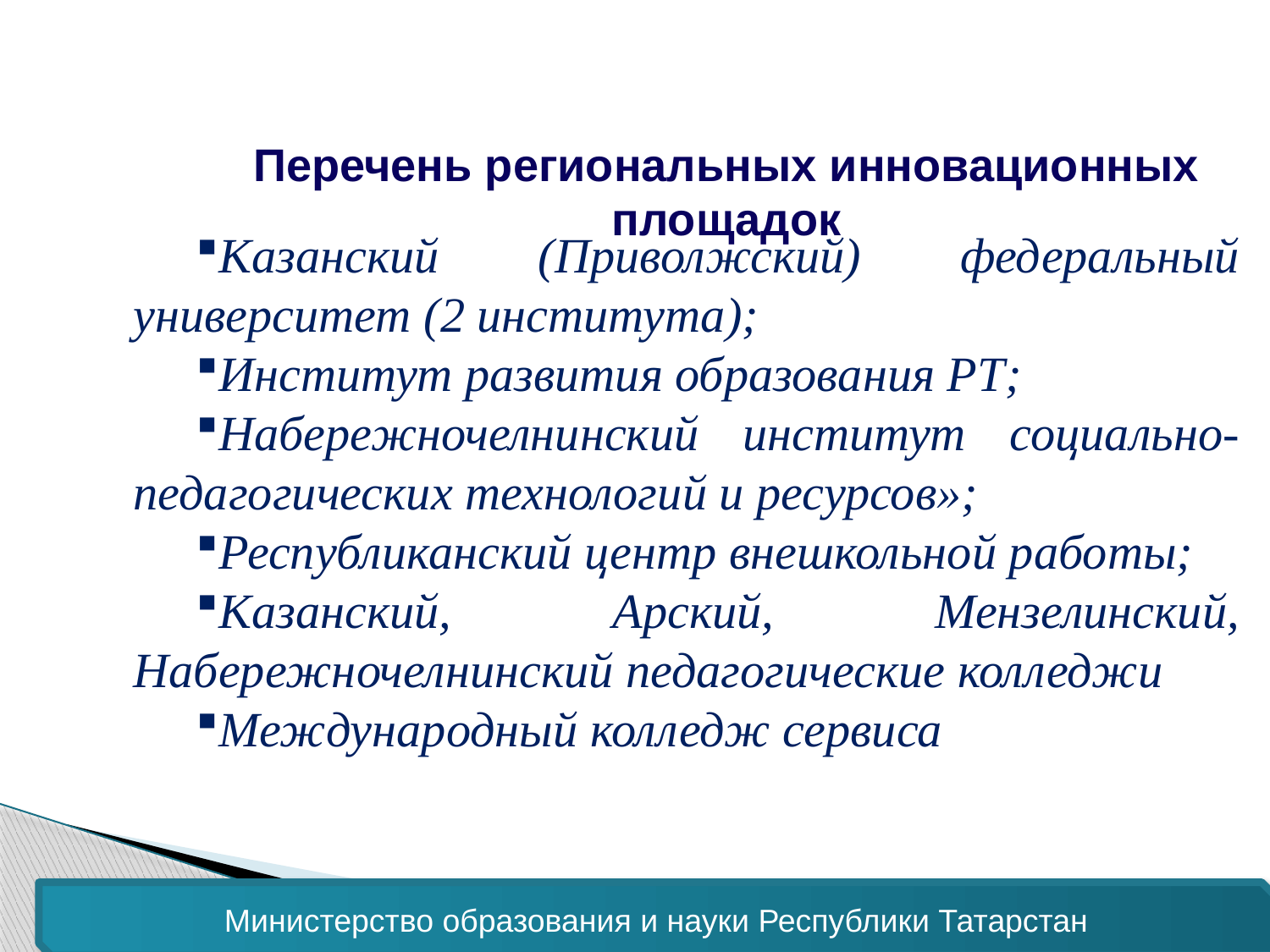

Перечень региональных инновационных площадок
Казанский (Приволжский) федеральный университет (2 института);
Институт развития образования РТ;
Набережночелнинский институт социально-педагогических технологий и ресурсов»;
Республиканский центр внешкольной работы;
Казанский, Арский, Мензелинский, Набережночелнинский педагогические колледжи
Международный колледж сервиса

Министерство образования и науки Республики Татарстан
18